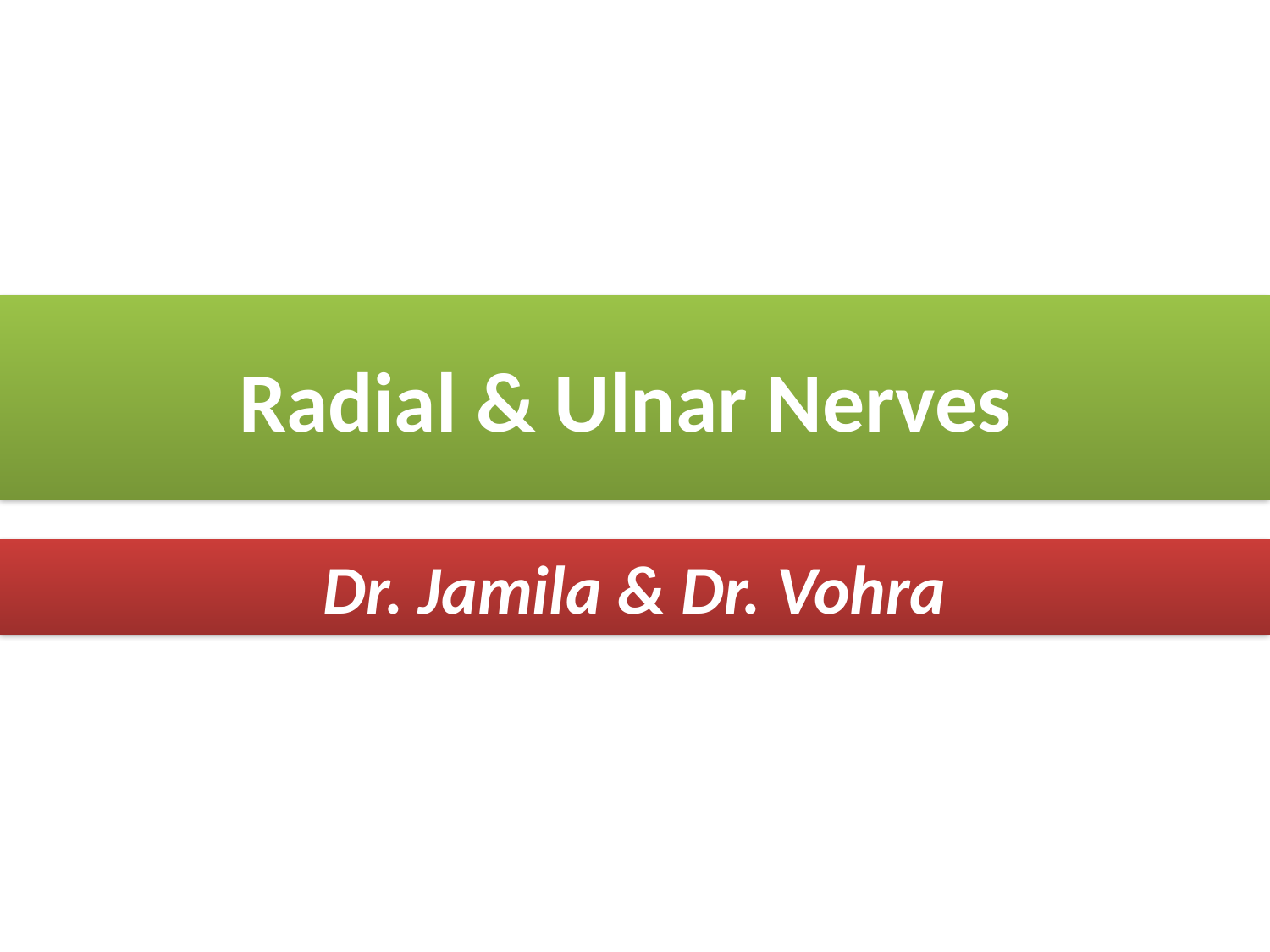

# Radial & Ulnar Nerves
Dr. Jamila & Dr. Vohra